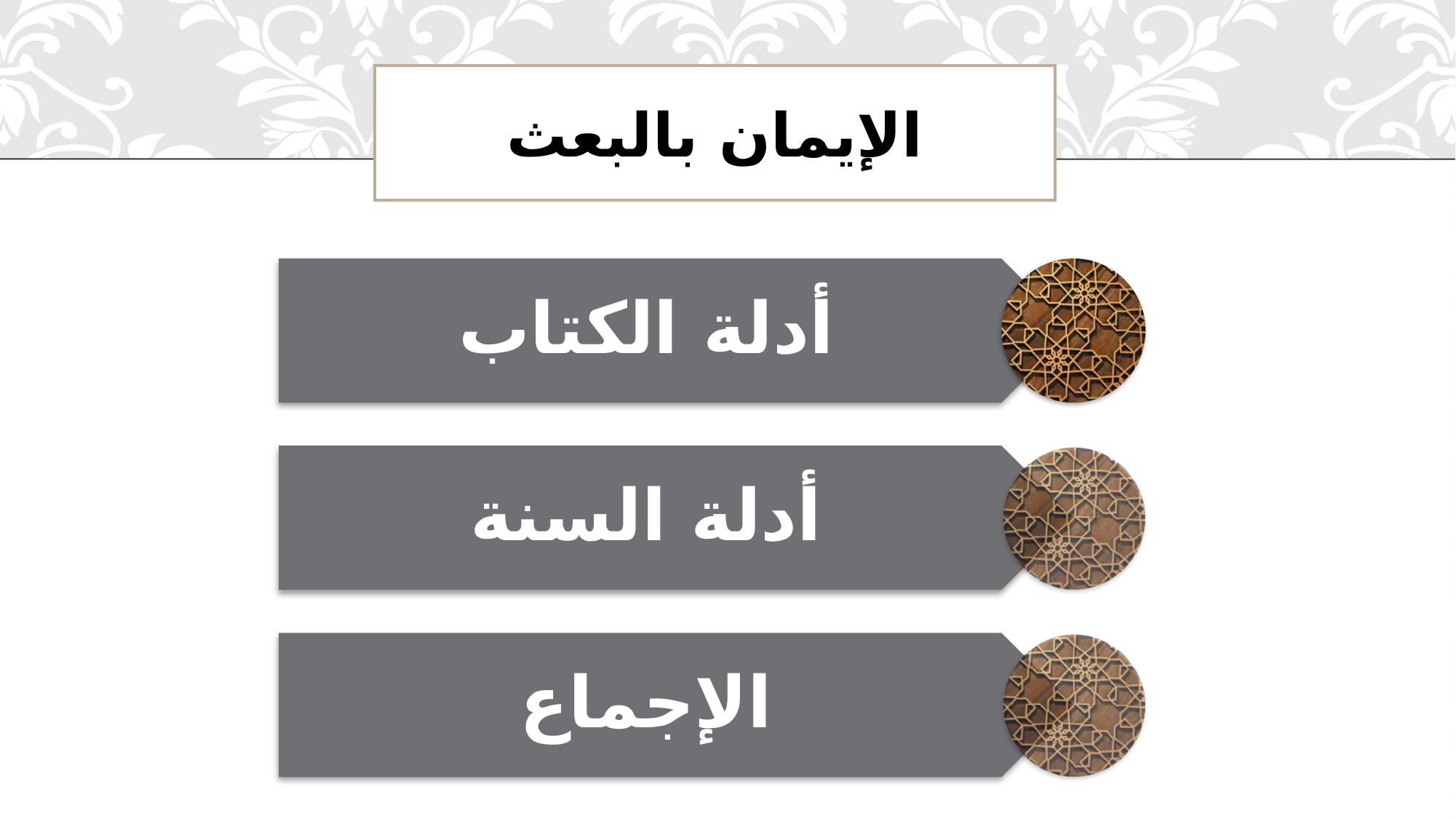

# الإيمان بالبعث

أدلة الكتاب
أدلة السنة
الإجماع